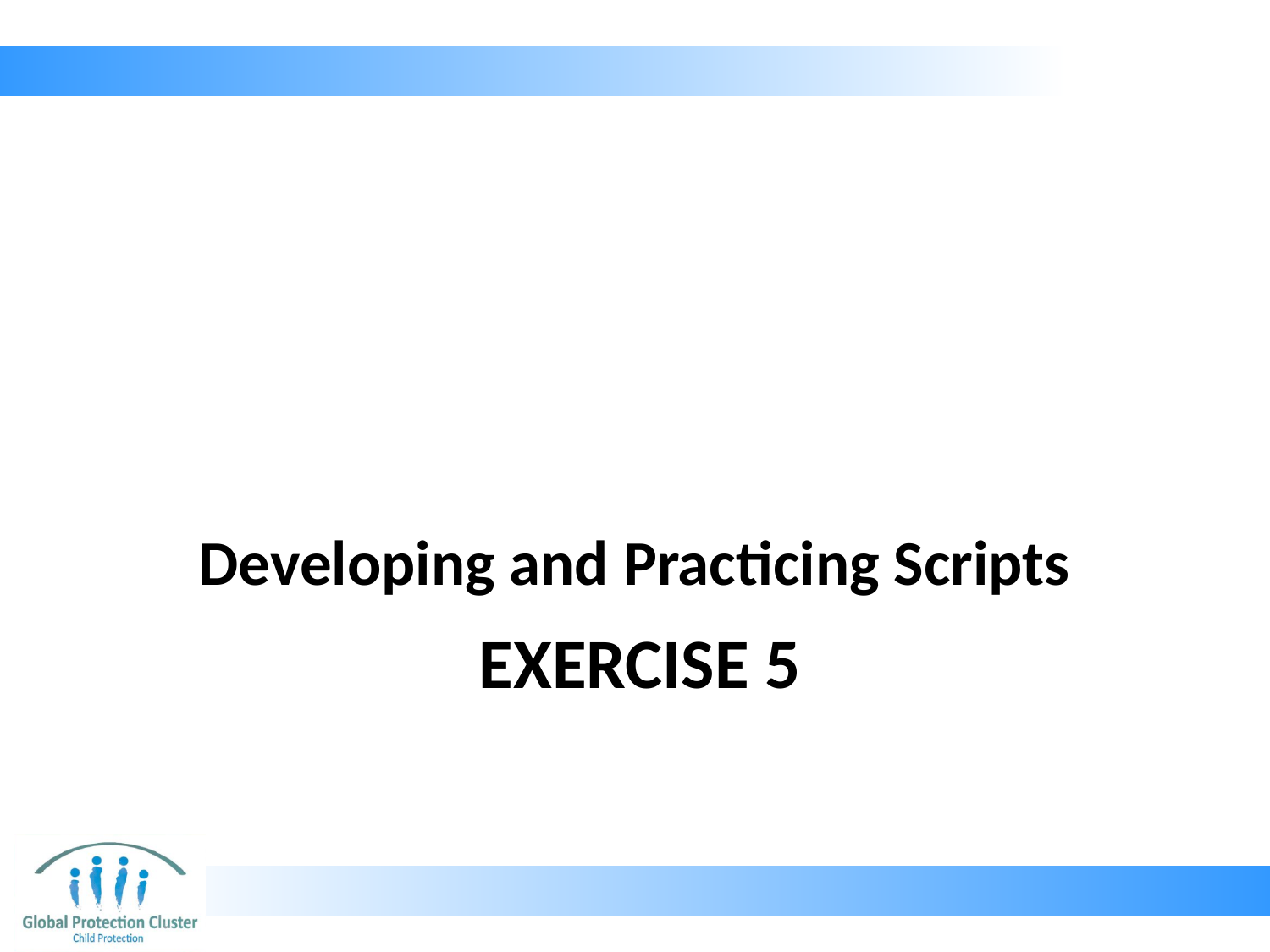

Developing and Practicing Scripts
# Exercise 5
Photo: UNICEF Jordan